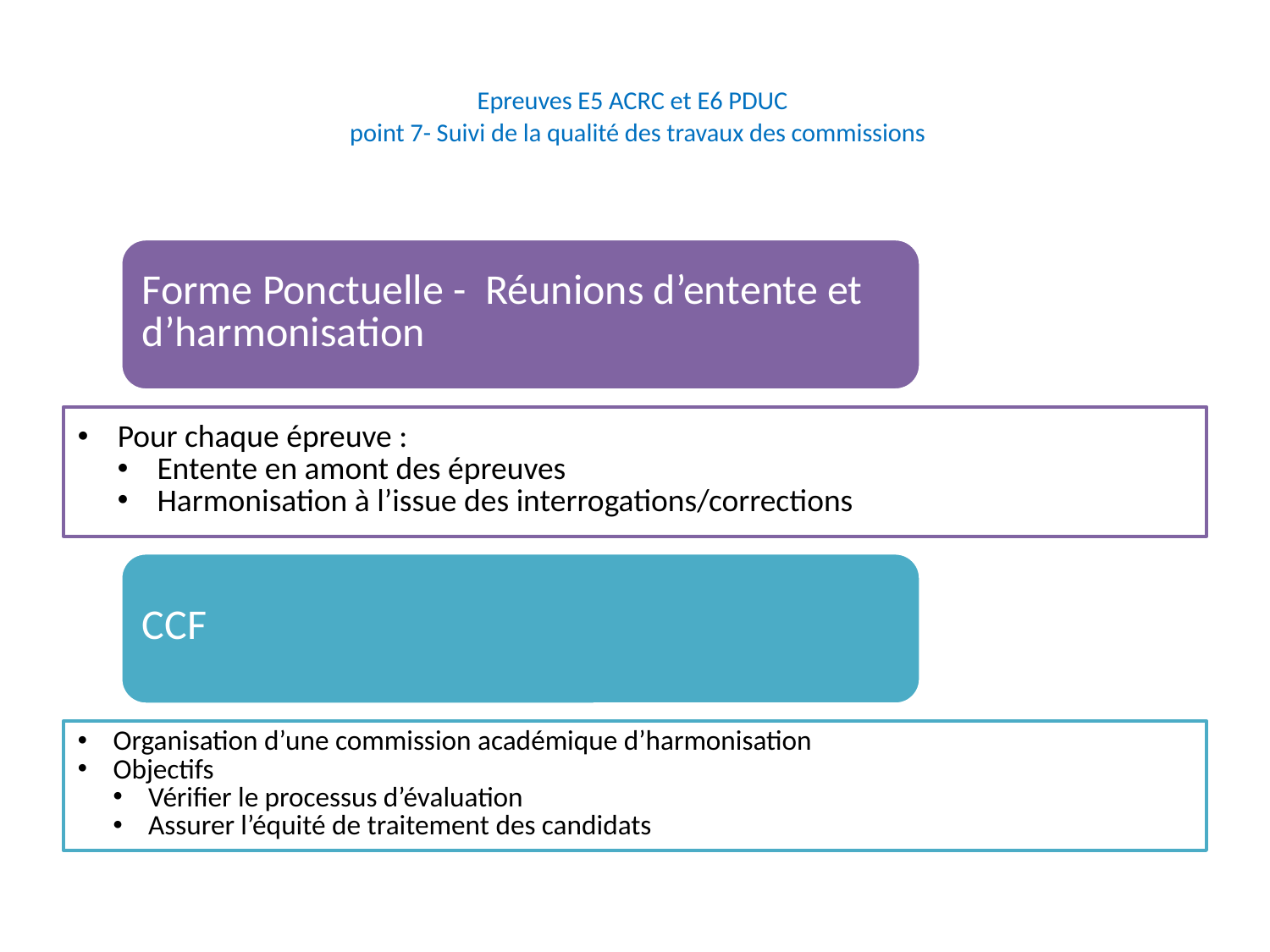

# Epreuves E5 ACRC et E6 PDUC point 7- Suivi de la qualité des travaux des commissions
Forme Ponctuelle -  Réunions d’entente et d’harmonisation
CCF
Pour chaque épreuve :
Objectifs
Assurer l’équité de traitement des candidats
Harmonisation à l’issue des interrogations/corrections
Organisation d’une commission académique d’harmonisation
Vérifier le processus d’évaluation
Entente en amont des épreuves